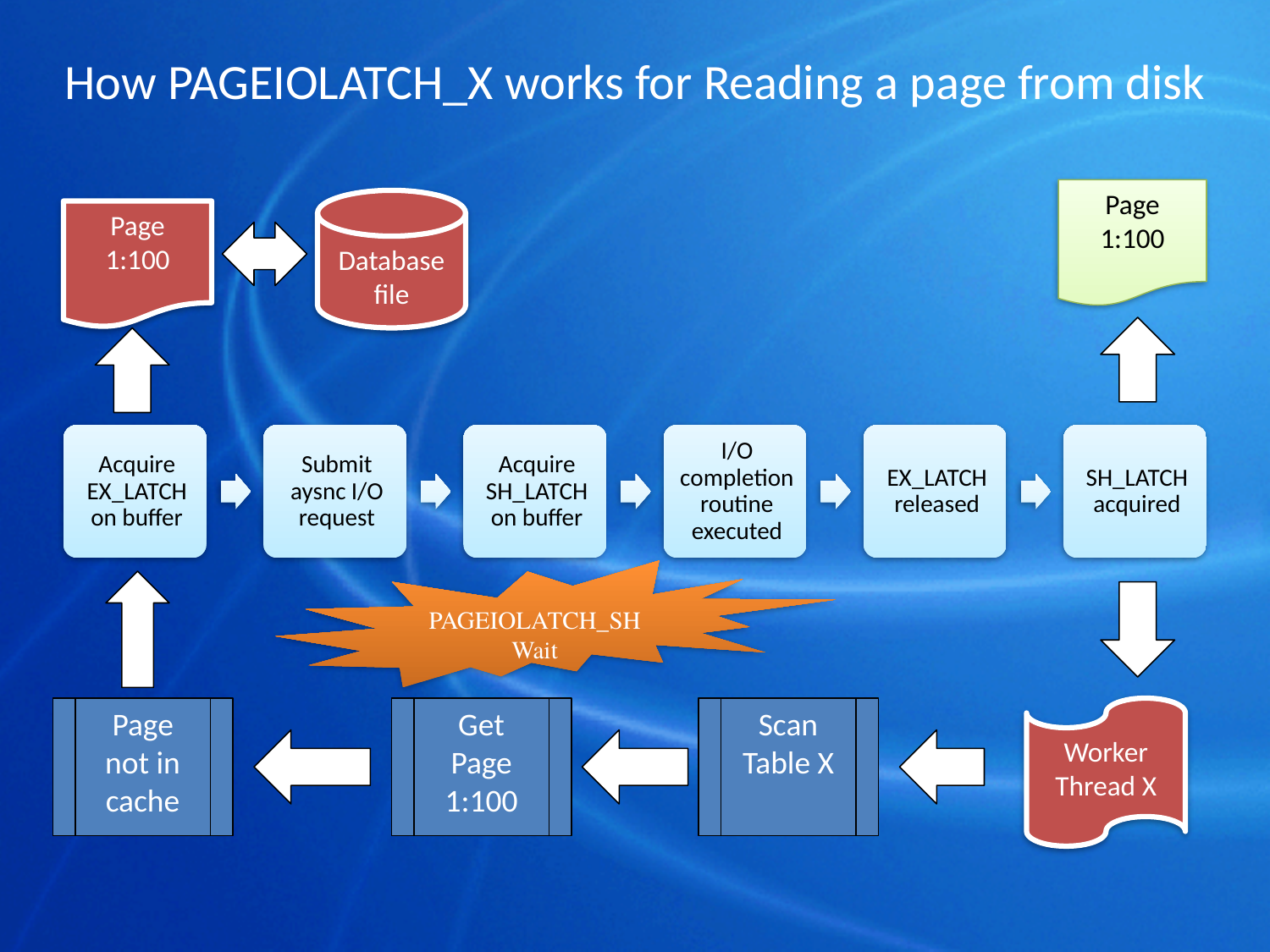

# How PAGEIOLATCH_X works for Reading a page from disk
Acquire EX_LATCH on buffer

Submit aysnc I/O request

Acquire SH_LATCH on buffer

I/O completion routine executed

EX_LATCH released

SH_LATCH acquired
Page 1:100
Database file
Page 1:100

PAGEIOLATCH_SH
Wait

Page not in cache
Get Page 1:100
Scan Table X
Worker Thread X